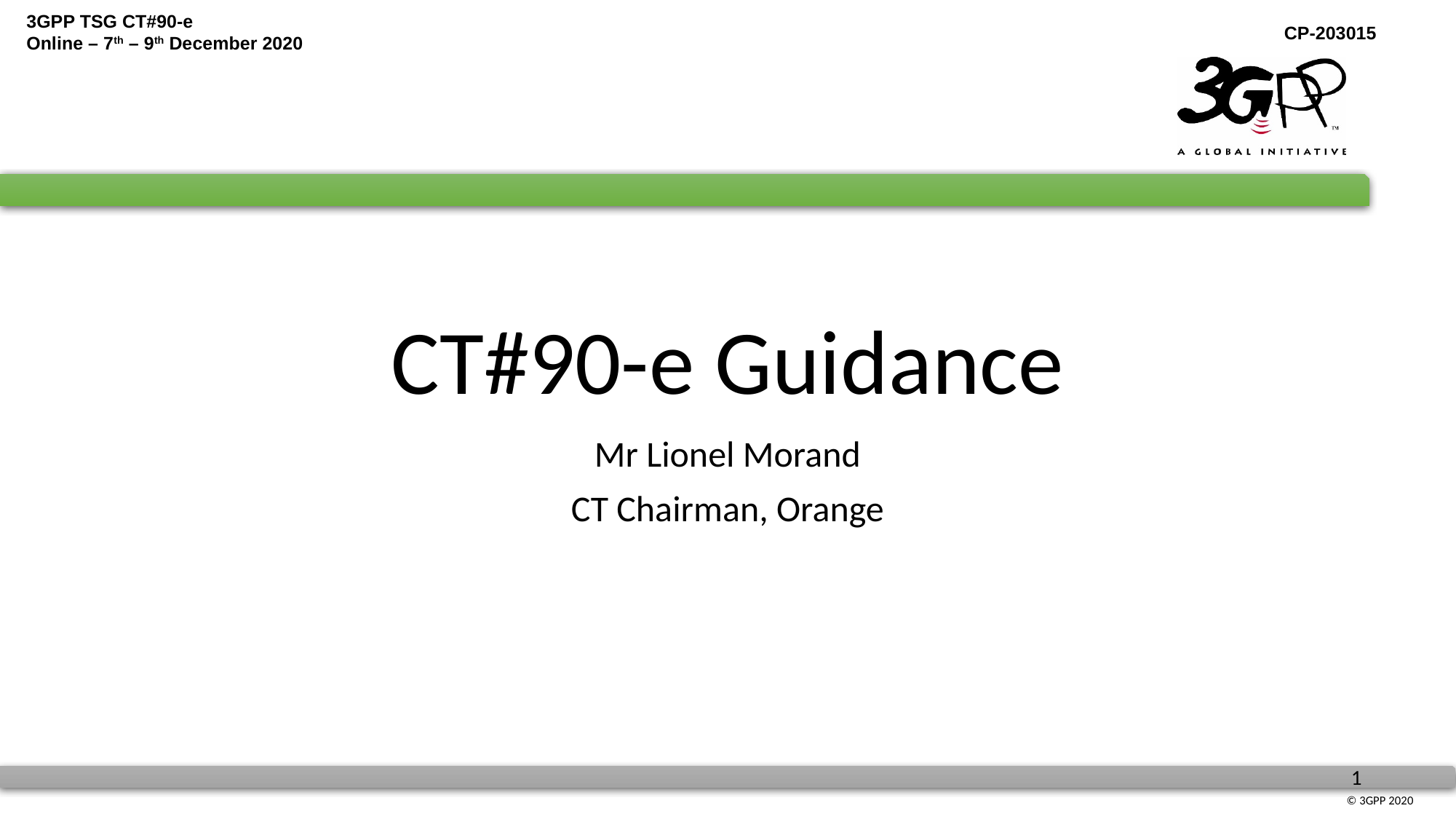

# CT#90-e Guidance
Mr Lionel Morand
CT Chairman, Orange